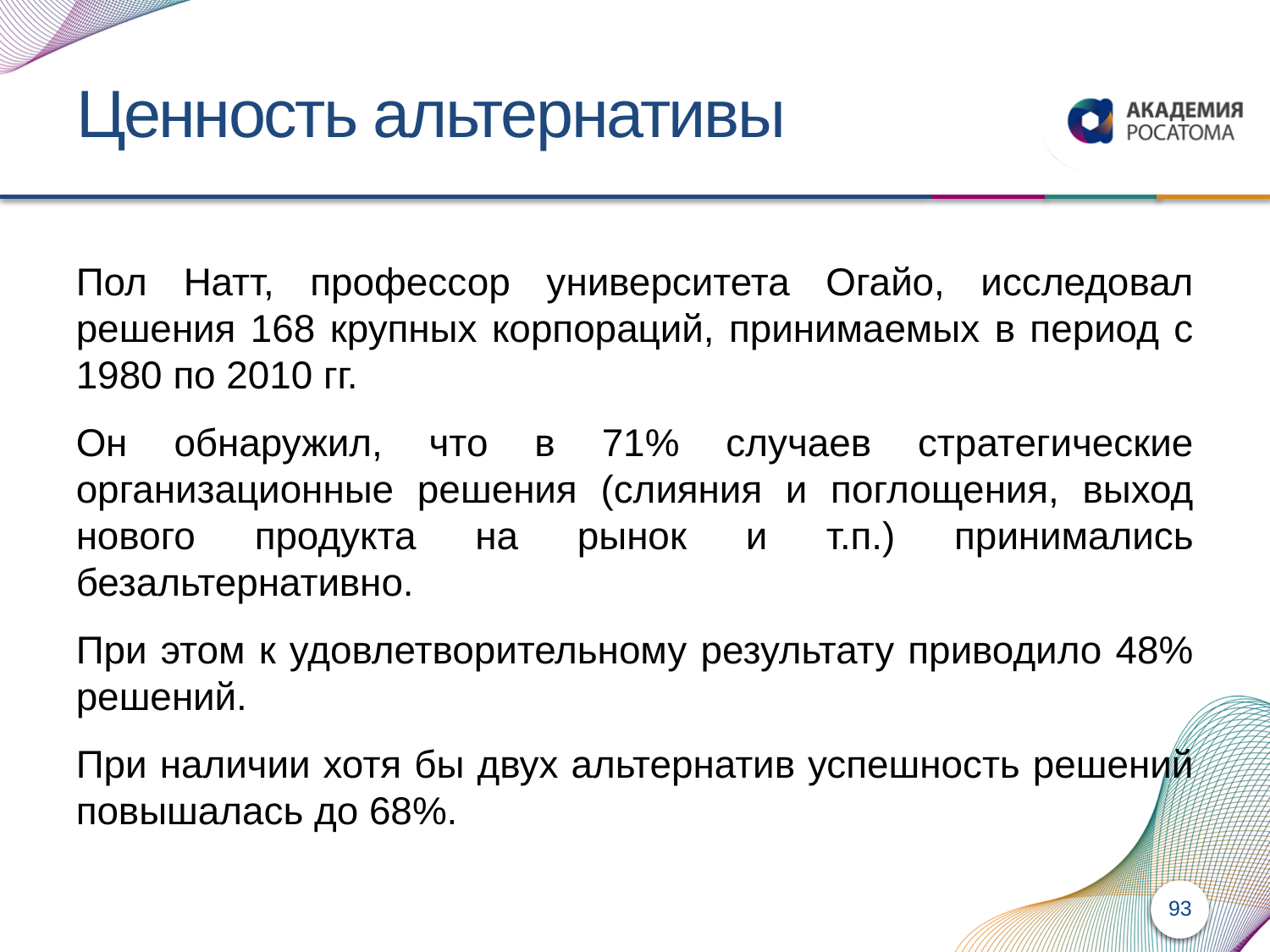

# Ценность альтернативы
Пол Натт, профессор университета Огайо, исследовал решения 168 крупных корпораций, принимаемых в период с 1980 по 2010 гг.
Он обнаружил, что в 71% случаев стратегические организационные решения (слияния и поглощения, выход нового продукта на рынок и т.п.) принимались безальтернативно.
При этом к удовлетворительному результату приводило 48% решений.
При наличии хотя бы двух альтернатив успешность решений повышалась до 68%.
93